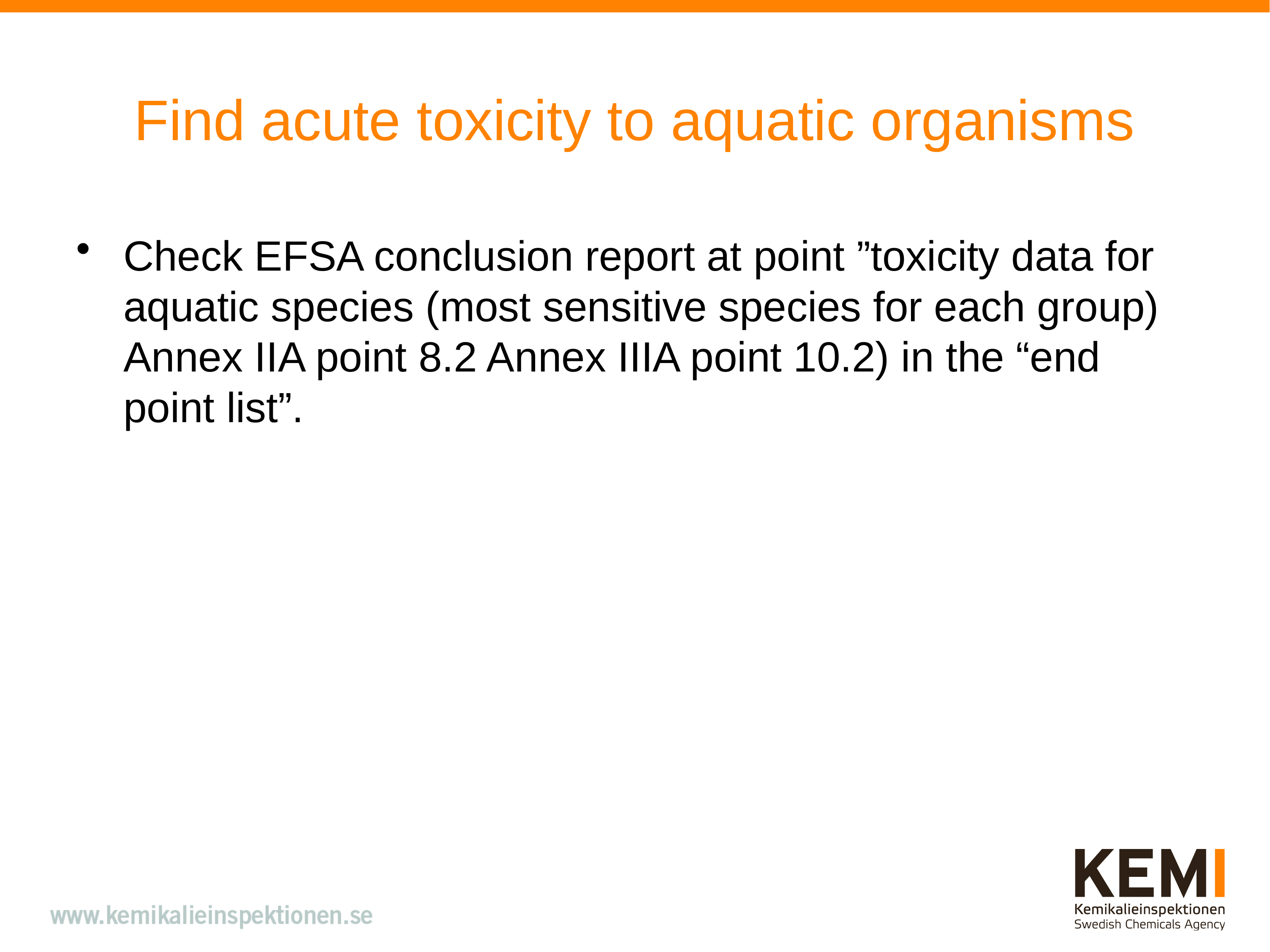

# Find acute toxicity to aquatic organisms
Check EFSA conclusion report at point ”toxicity data for aquatic species (most sensitive species for each group) Annex IIA point 8.2 Annex IIIA point 10.2) in the “end point list”.